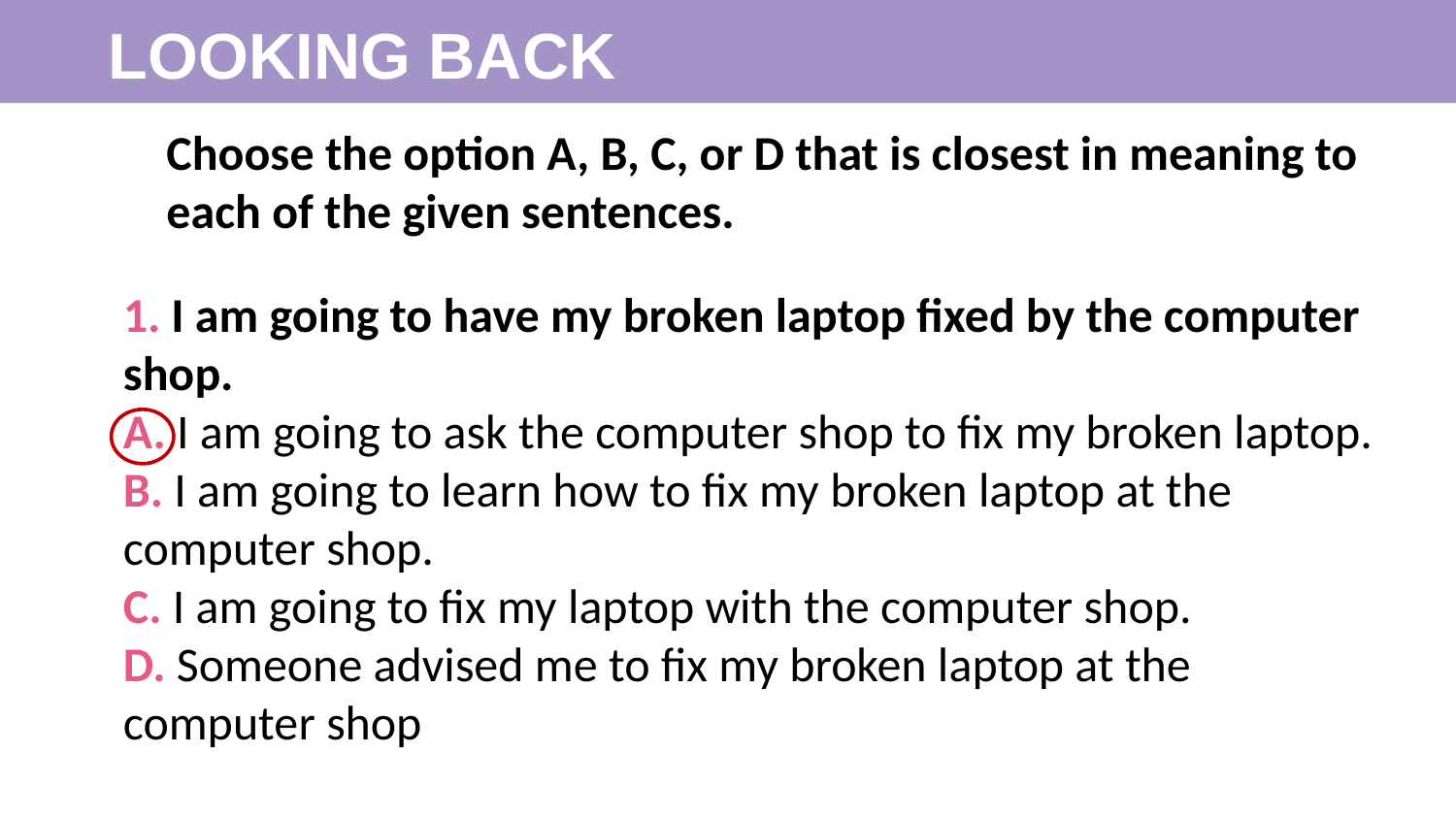

LOOKING BACK
Choose the option A, B, C, or D that is closest in meaning to each of the given sentences.

1. I am going to have my broken laptop fixed by the computer shop.
A. I am going to ask the computer shop to fix my broken laptop.
B. I am going to learn how to fix my broken laptop at the computer shop.
C. I am going to fix my laptop with the computer shop.
D. Someone advised me to fix my broken laptop at the computer shop